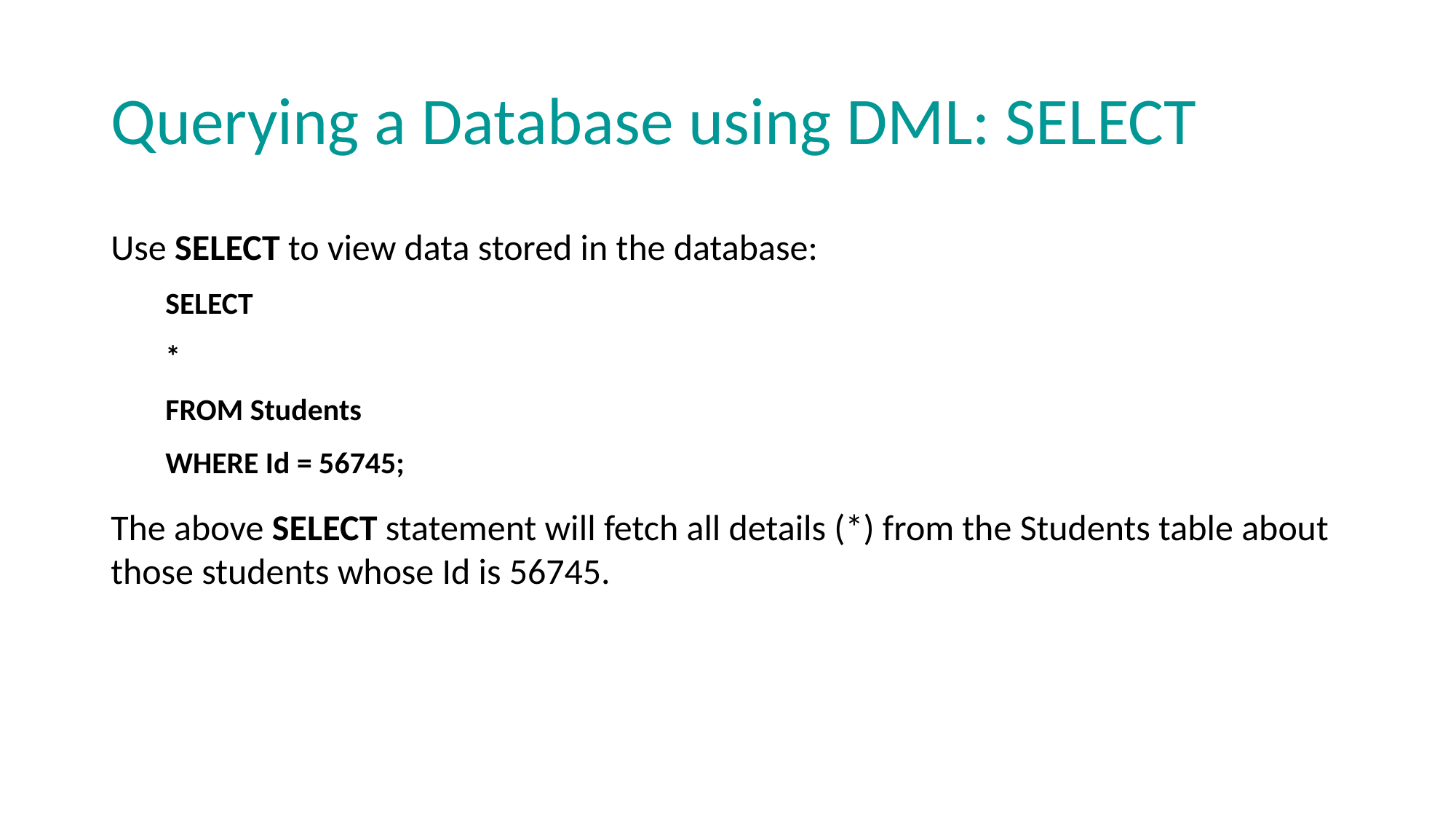

# Querying a Database using DML: SELECT
Use SELECT to view data stored in the database:
SELECT
*
FROM Students
WHERE Id = 56745;
The above SELECT statement will fetch all details (*) from the Students table about those students whose Id is 56745.